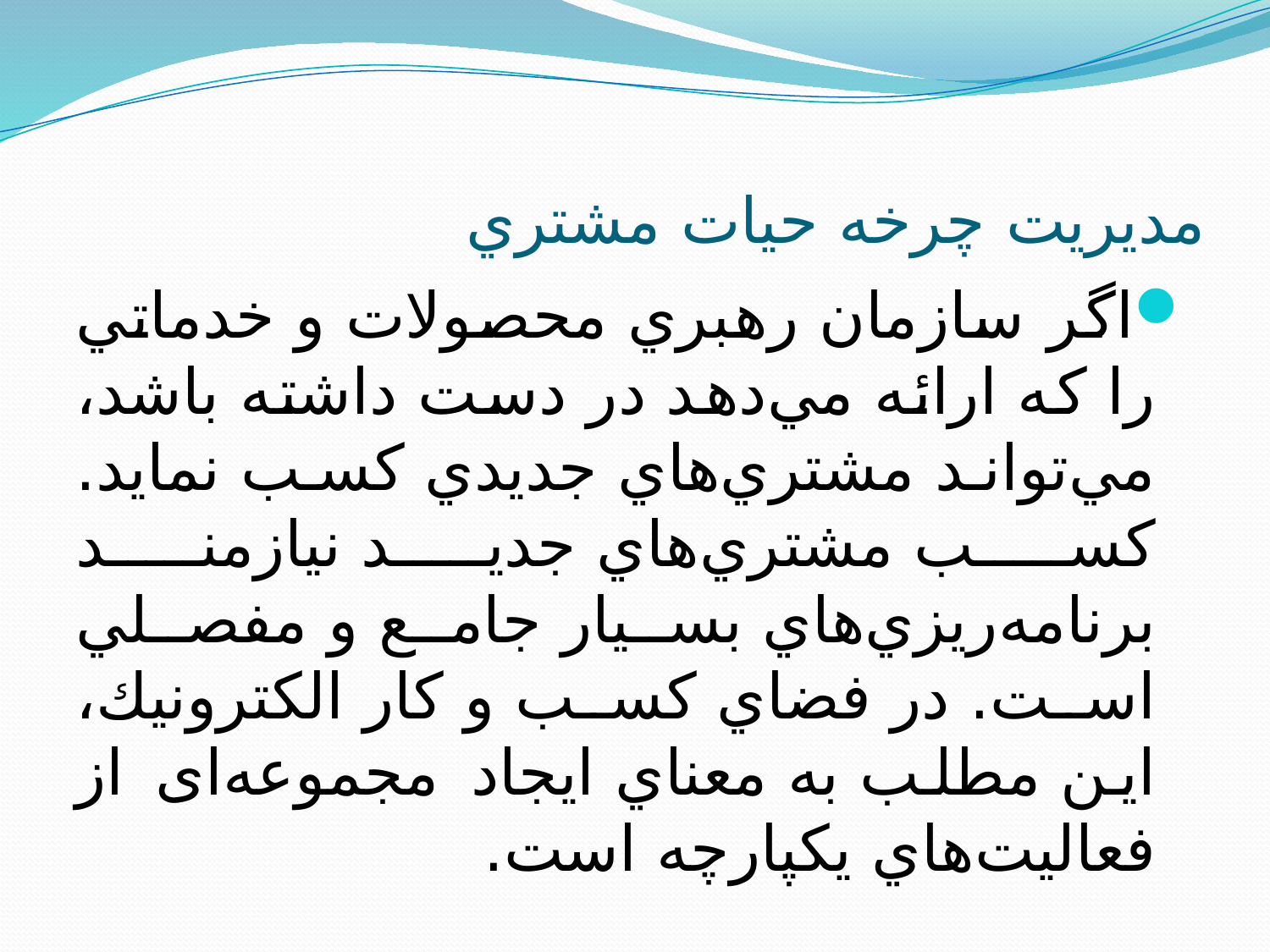

# مديريت چرخه حيات مشتري
اگر سازمان رهبري محصولات و خدماتي را كه ارائه مي‌دهد در دست داشته باشد، مي‌تواند مشتري‌هاي جديدي كسب نمايد. كسب مشتري‌هاي جديد نيازمند برنامه‌ريزي‌هاي بسيار جامع و مفصلي است. در فضاي كسب و كار الكترونيك، اين مطلب به معناي ايجاد مجموعه‌ای از فعاليت‌هاي يكپارچه است.